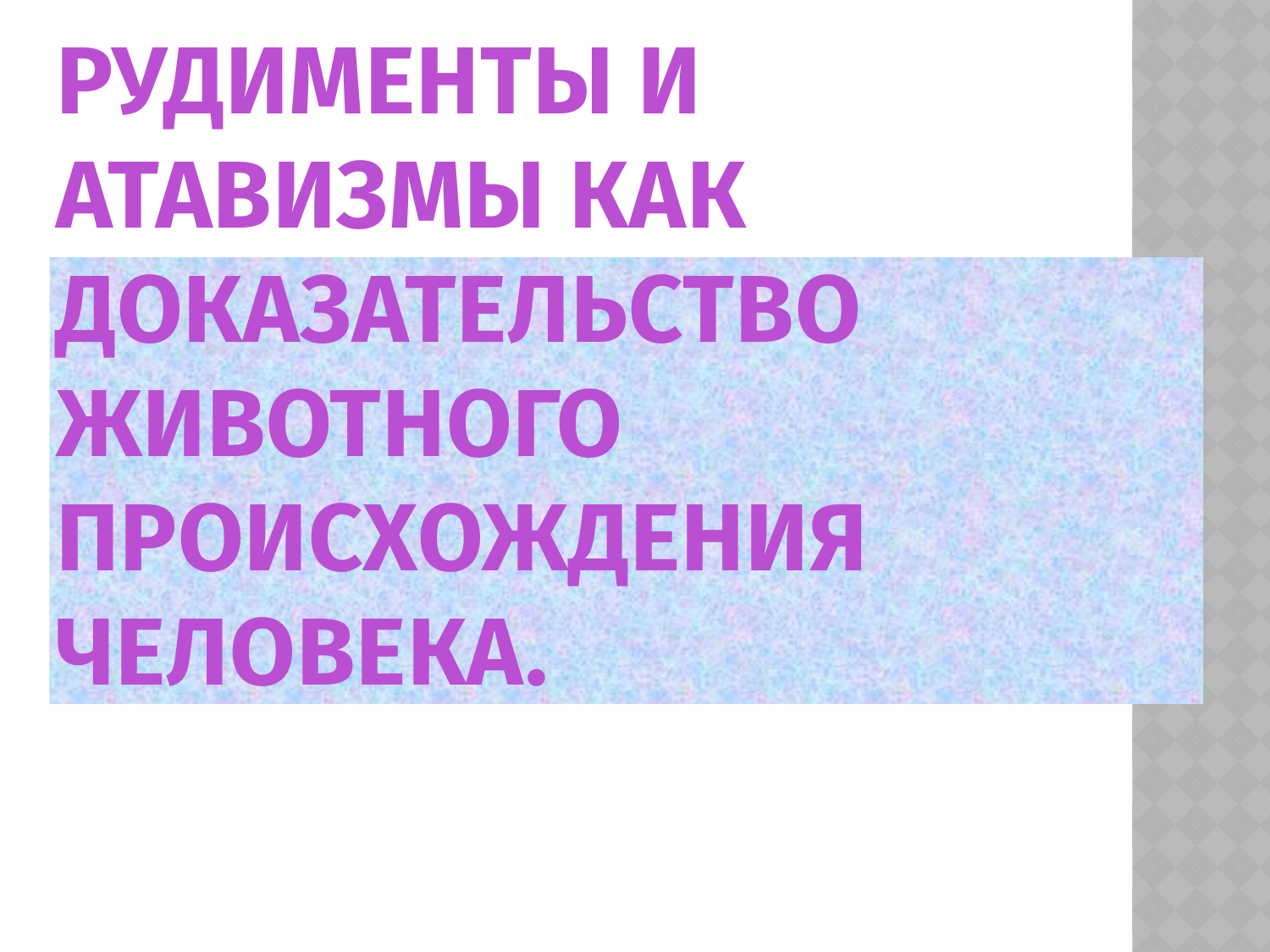

# Рудименты и атавизмы как доказательство животного происхождения человека.